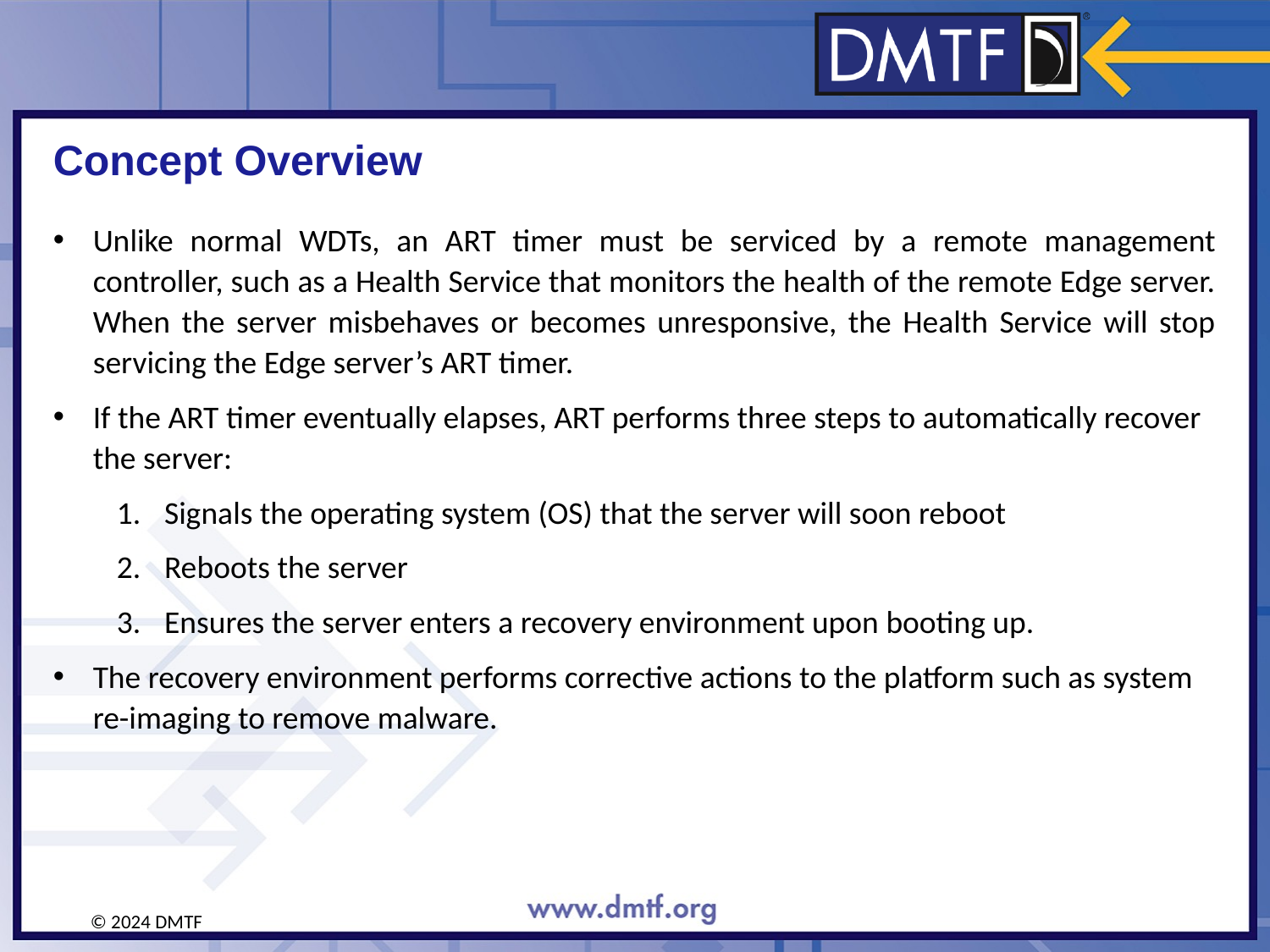

# Concept Overview
Unlike normal WDTs, an ART timer must be serviced by a remote management controller, such as a Health Service that monitors the health of the remote Edge server. When the server misbehaves or becomes unresponsive, the Health Service will stop servicing the Edge server’s ART timer.
If the ART timer eventually elapses, ART performs three steps to automatically recover the server:
Signals the operating system (OS) that the server will soon reboot
Reboots the server
Ensures the server enters a recovery environment upon booting up.
The recovery environment performs corrective actions to the platform such as system re-imaging to remove malware.
© 2024 DMTF